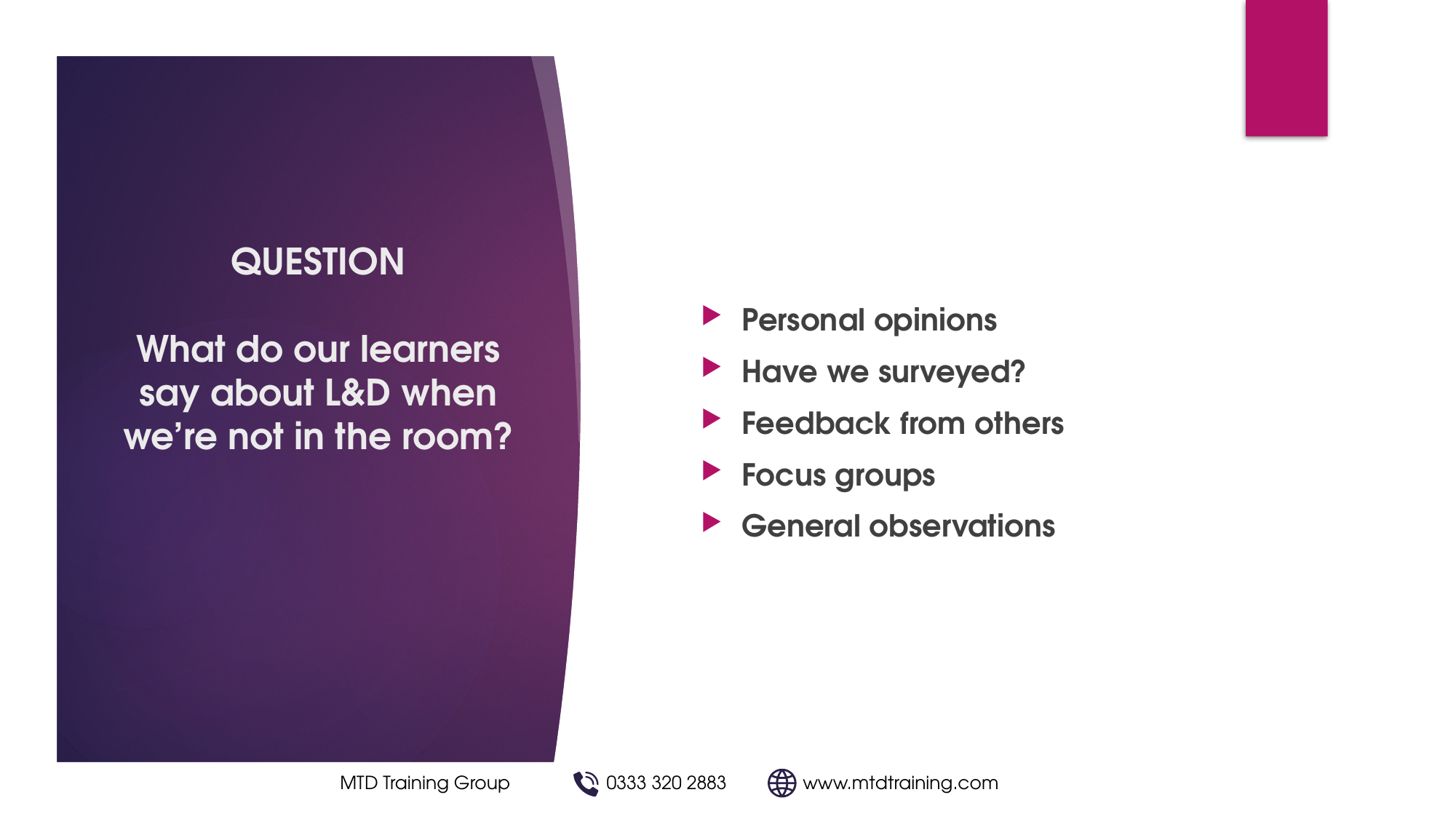

Personal opinions
Have we surveyed?
Feedback from others
Focus groups
General observations

# QUESTION What do our learners say about L&D when we’re not in the room?